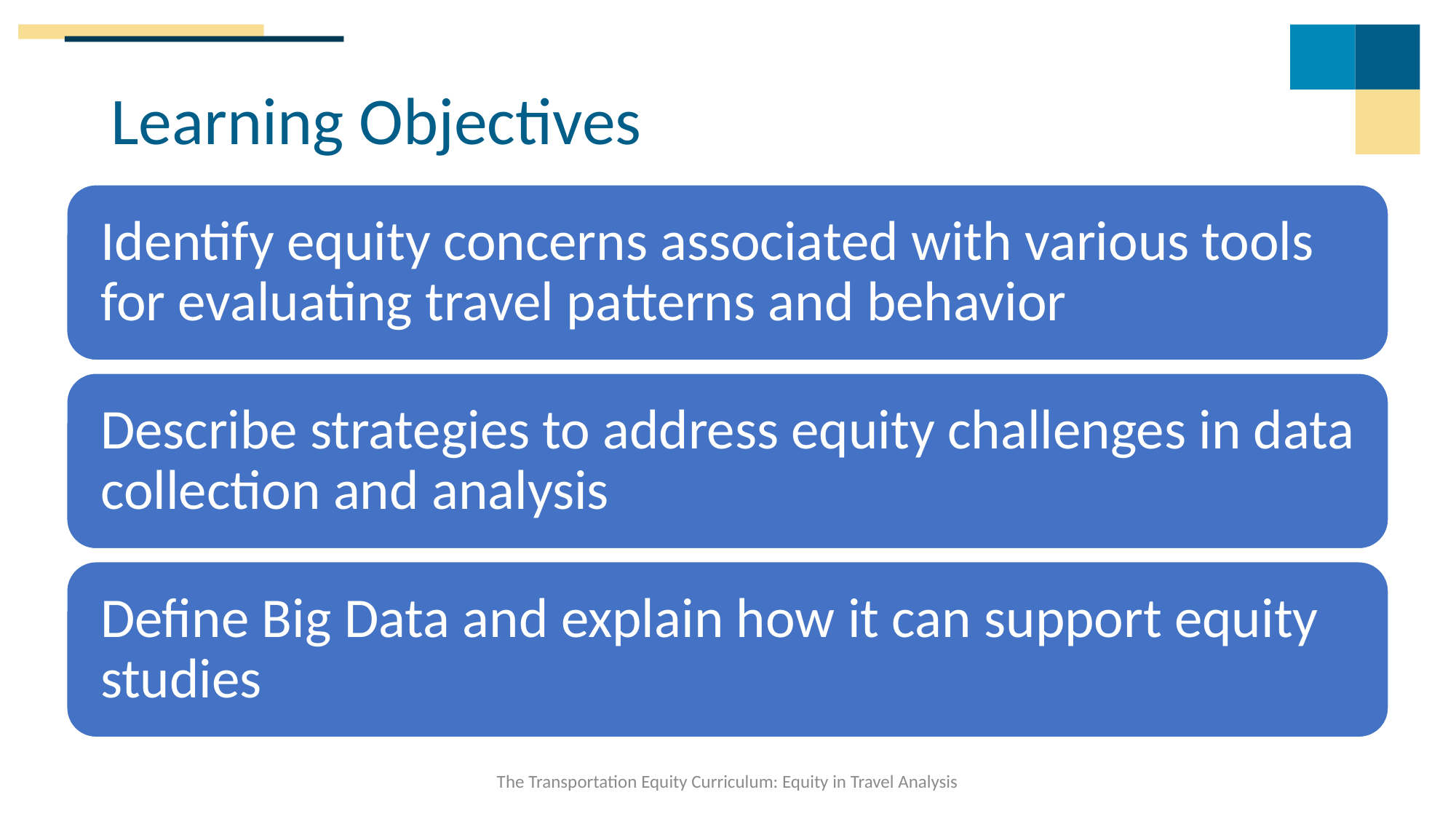

# Learning Objectives
Identify equity concerns associated with various tools for evaluating travel patterns and behavior
Describe strategies to address equity challenges in data collection and analysis
Define Big Data and explain how it can support equity studies
The Transportation Equity Curriculum: Equity in Travel Analysis